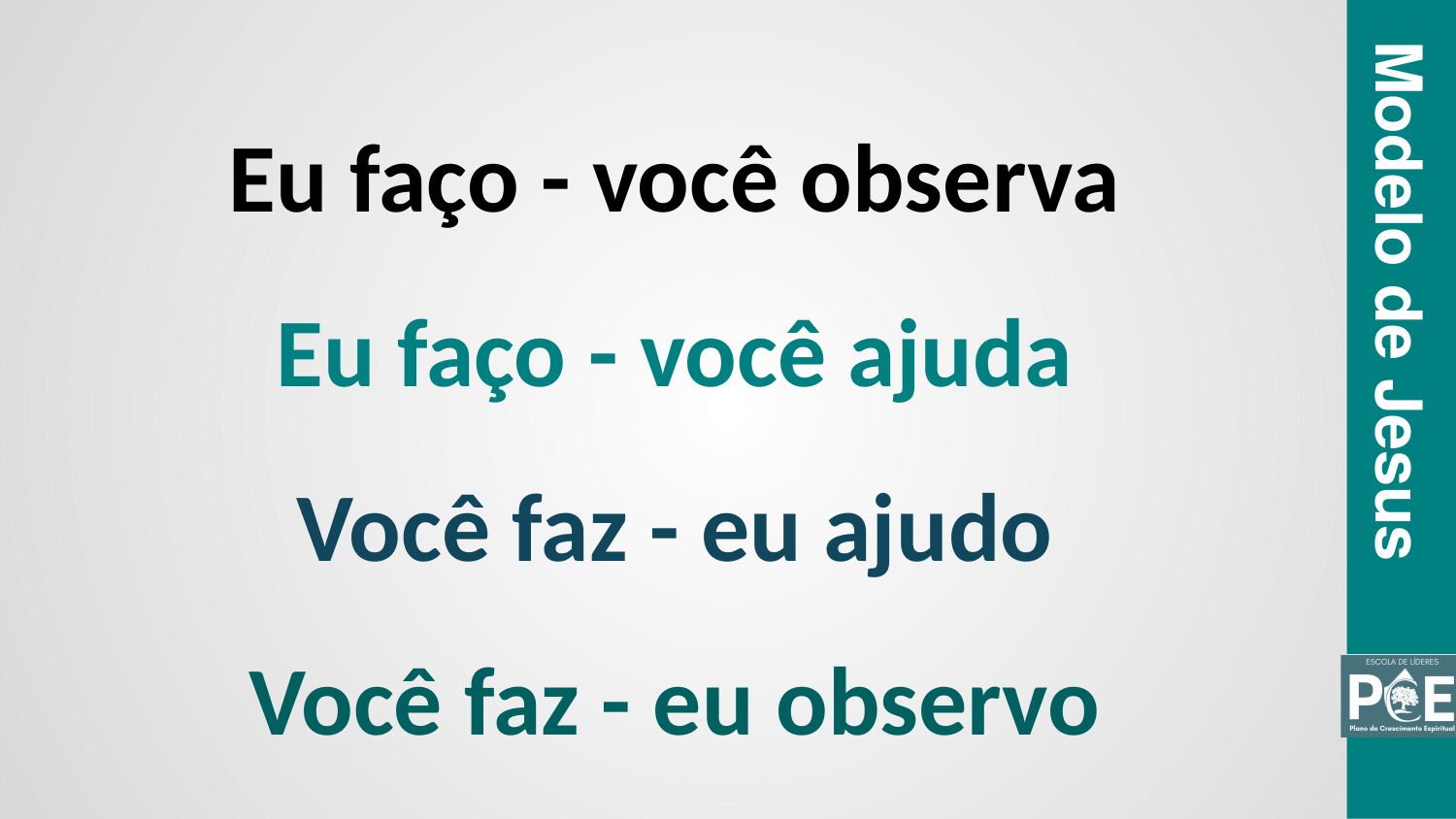

Eu faço - você observa
Eu faço - você ajuda
Você faz - eu ajudo
Você faz - eu observo
Modelo de Jesus